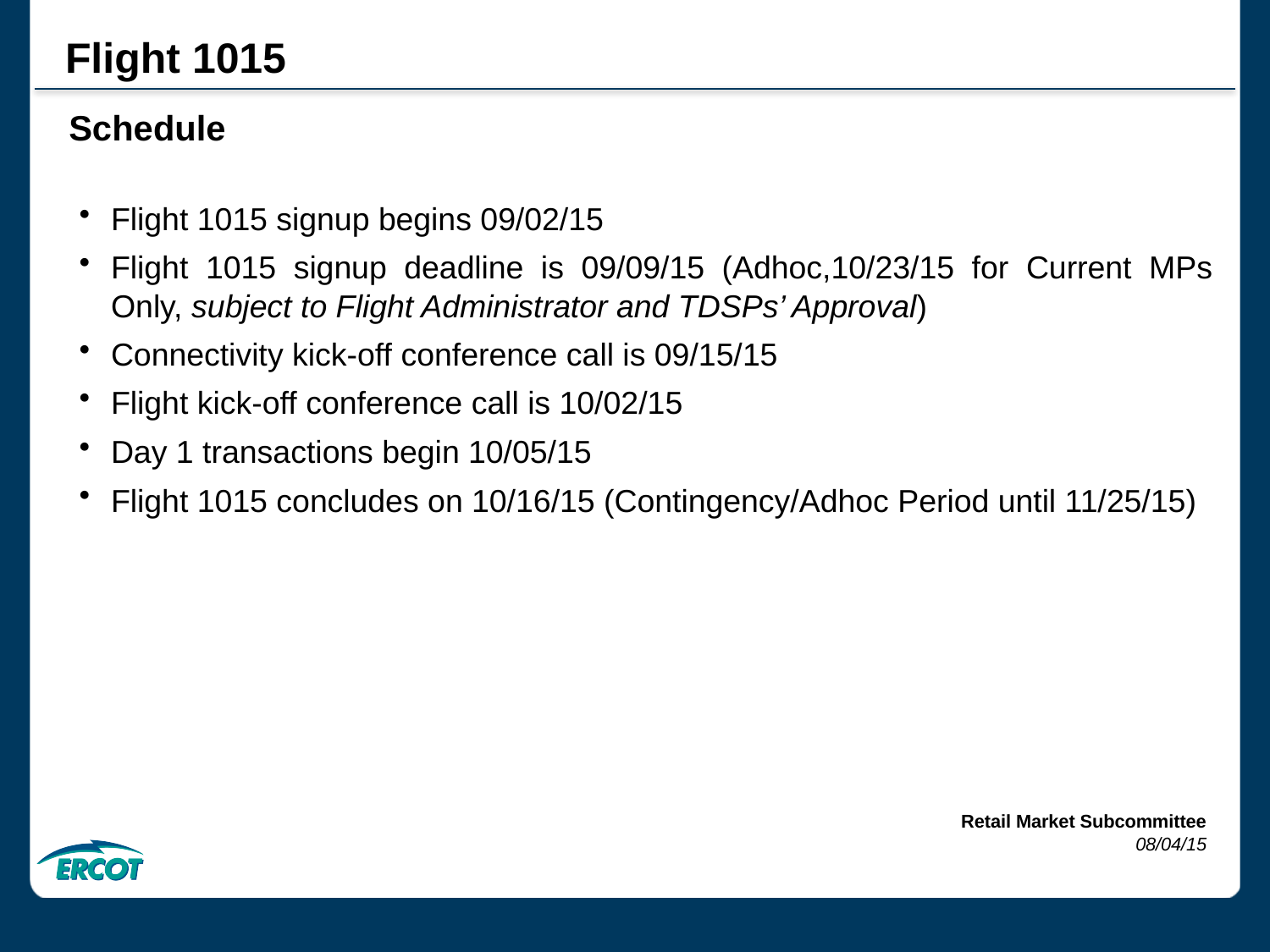

Flight 1015
Schedule

Flight 1015 signup begins 09/02/15
Flight 1015 signup deadline is 09/09/15 (Adhoc,10/23/15 for Current MPs Only, subject to Flight Administrator and TDSPs’ Approval)
Connectivity kick-off conference call is 09/15/15
Flight kick-off conference call is 10/02/15
Day 1 transactions begin 10/05/15
Flight 1015 concludes on 10/16/15 (Contingency/Adhoc Period until 11/25/15)
Retail Market Subcommittee
08/04/15